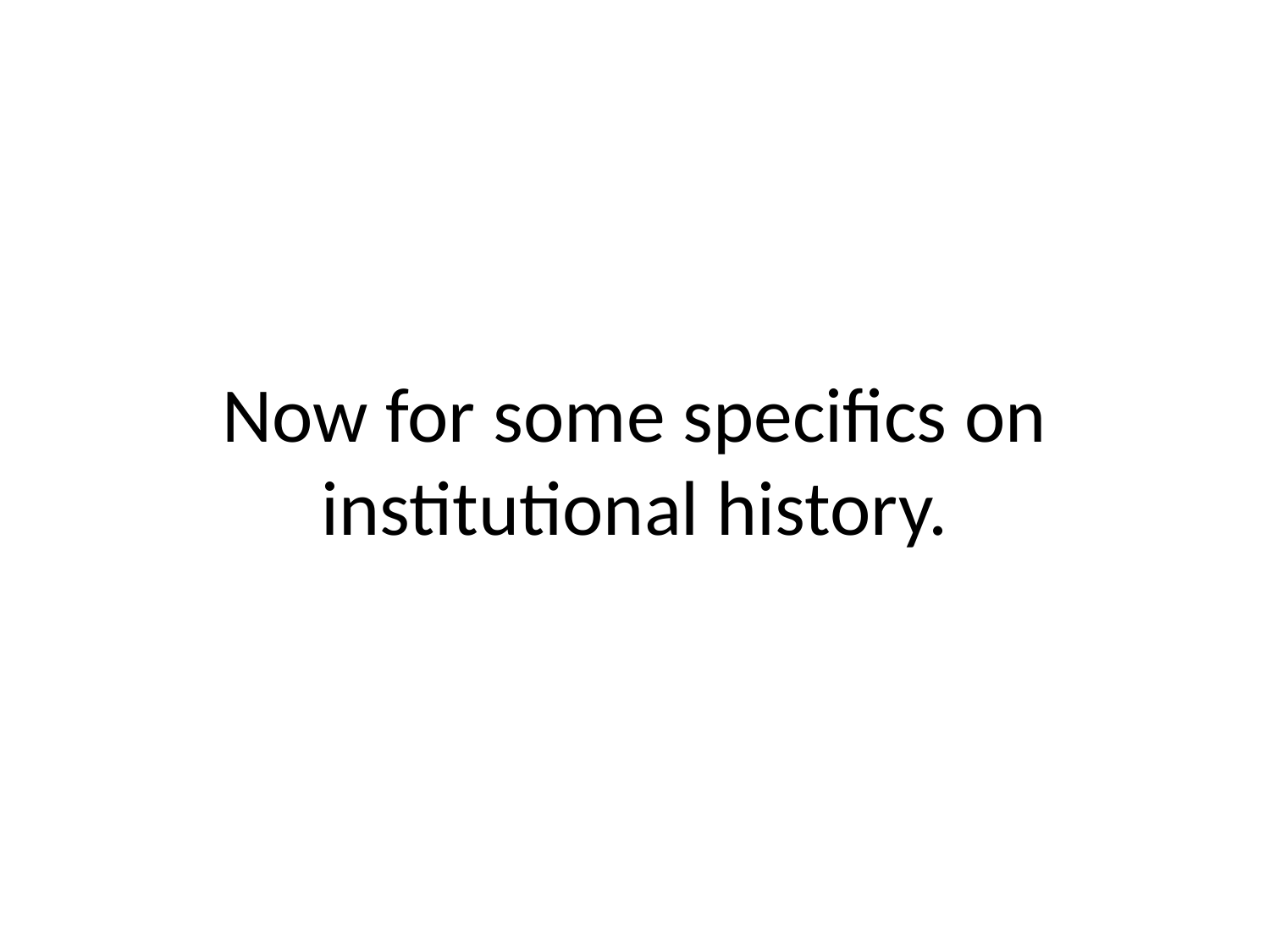

# Now for some specifics on institutional history.